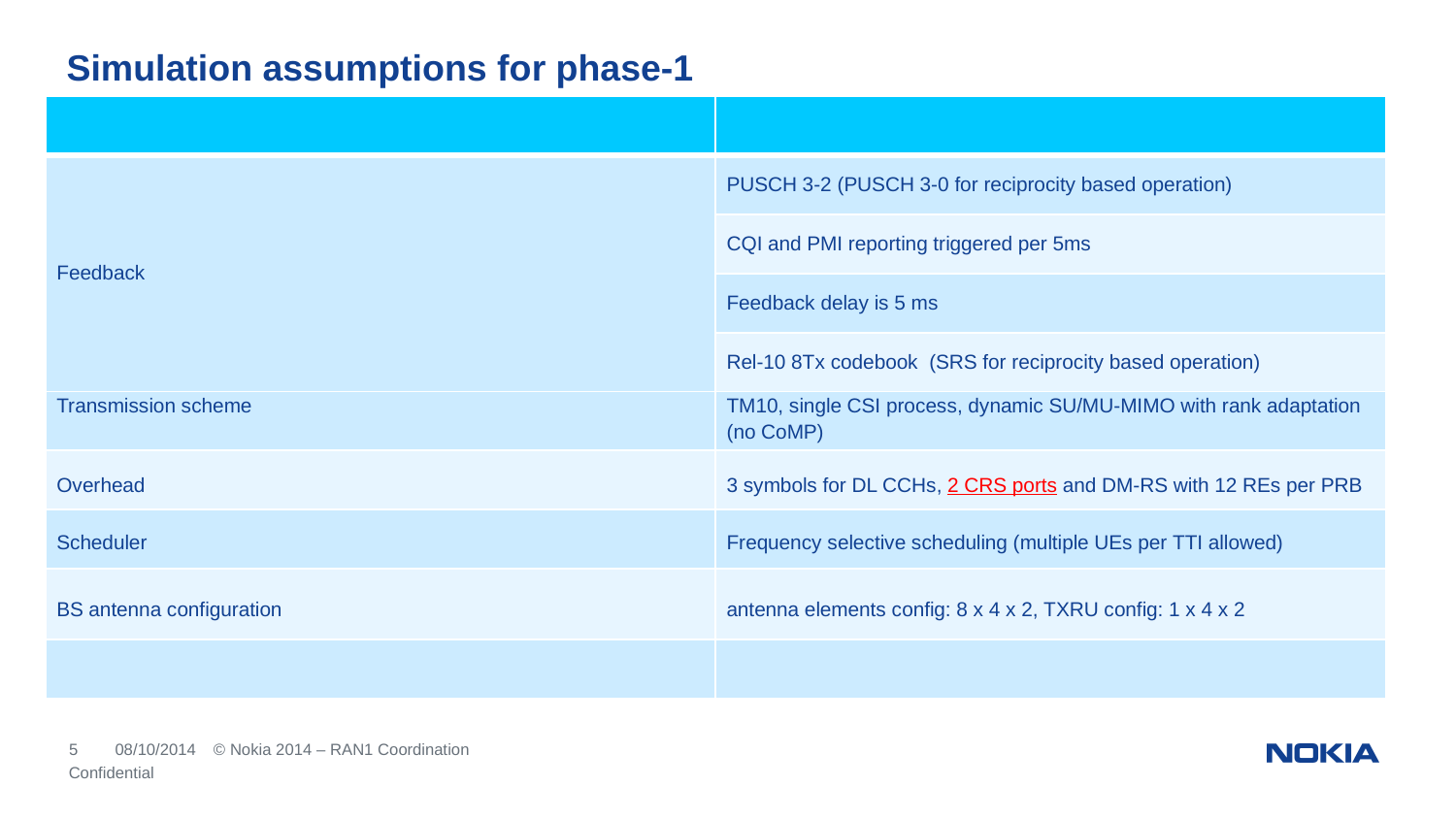

# Simulation assumptions for phase-1
|  |  |
| --- | --- |
| Feedback | PUSCH 3-2 (PUSCH 3-0 for reciprocity based operation) |
|  | CQI and PMI reporting triggered per 5ms |
|  | Feedback delay is 5 ms |
|  | Rel-10 8Tx codebook (SRS for reciprocity based operation) |
| Transmission scheme | TM10, single CSI process, dynamic SU/MU-MIMO with rank adaptation (no CoMP) |
| Overhead | 3 symbols for DL CCHs, 2 CRS ports and DM-RS with 12 REs per PRB |
| Scheduler | Frequency selective scheduling (multiple UEs per TTI allowed) |
| BS antenna configuration | antenna elements config: 8 x 4 x 2, TXRU config: 1 x 4 x 2 |
|  |  |